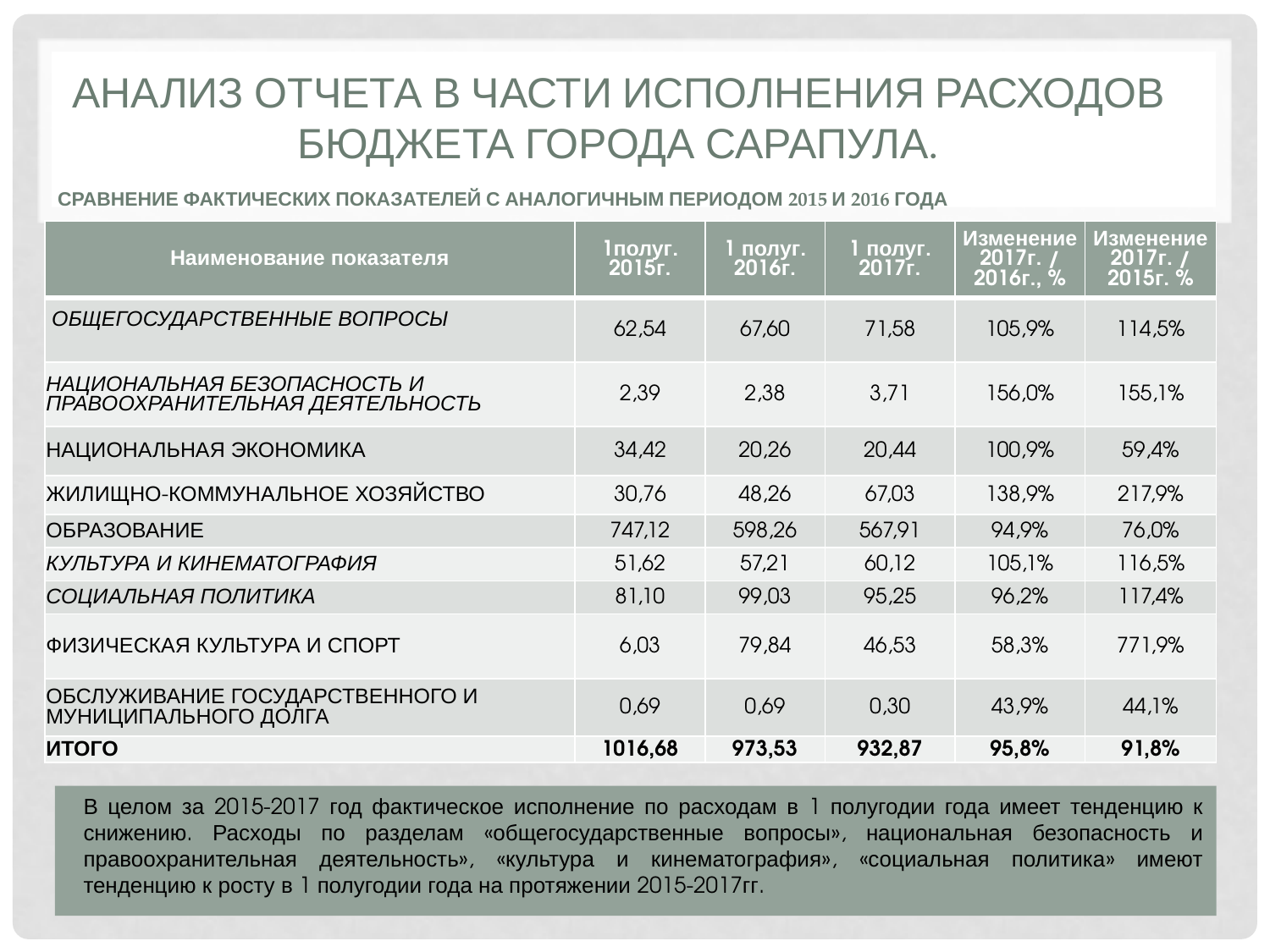

# Анализ отчета в части исполнения расходов бюджета города Сарапула.
Сравнение фактических показателей с аналогичным периодом 2015 и 2016 года
| Наименование показателя | 1полуг. 2015г. | 1 полуг. 2016г. | 1 полуг. 2017г. | Изменение 2017г. / 2016г., % | Изменение 2017г. / 2015г. % |
| --- | --- | --- | --- | --- | --- |
| ОБЩЕГОСУДАРСТВЕННЫЕ ВОПРОСЫ | 62,54 | 67,60 | 71,58 | 105,9% | 114,5% |
| НАЦИОНАЛЬНАЯ БЕЗОПАСНОСТЬ И ПРАВООХРАНИТЕЛЬНАЯ ДЕЯТЕЛЬНОСТЬ | 2,39 | 2,38 | 3,71 | 156,0% | 155,1% |
| НАЦИОНАЛЬНАЯ ЭКОНОМИКА | 34,42 | 20,26 | 20,44 | 100,9% | 59,4% |
| ЖИЛИЩНО-КОММУНАЛЬНОЕ ХОЗЯЙСТВО | 30,76 | 48,26 | 67,03 | 138,9% | 217,9% |
| ОБРАЗОВАНИЕ | 747,12 | 598,26 | 567,91 | 94,9% | 76,0% |
| КУЛЬТУРА И КИНЕМАТОГРАФИЯ | 51,62 | 57,21 | 60,12 | 105,1% | 116,5% |
| СОЦИАЛЬНАЯ ПОЛИТИКА | 81,10 | 99,03 | 95,25 | 96,2% | 117,4% |
| ФИЗИЧЕСКАЯ КУЛЬТУРА И СПОРТ | 6,03 | 79,84 | 46,53 | 58,3% | 771,9% |
| ОБСЛУЖИВАНИЕ ГОСУДАРСТВЕННОГО И МУНИЦИПАЛЬНОГО ДОЛГА | 0,69 | 0,69 | 0,30 | 43,9% | 44,1% |
| ИТОГО | 1016,68 | 973,53 | 932,87 | 95,8% | 91,8% |
В целом за 2015-2017 год фактическое исполнение по расходам в 1 полугодии года имеет тенденцию к снижению. Расходы по разделам «общегосударственные вопросы», национальная безопасность и правоохранительная деятельность», «культура и кинематография», «социальная политика» имеют тенденцию к росту в 1 полугодии года на протяжении 2015-2017гг.
14